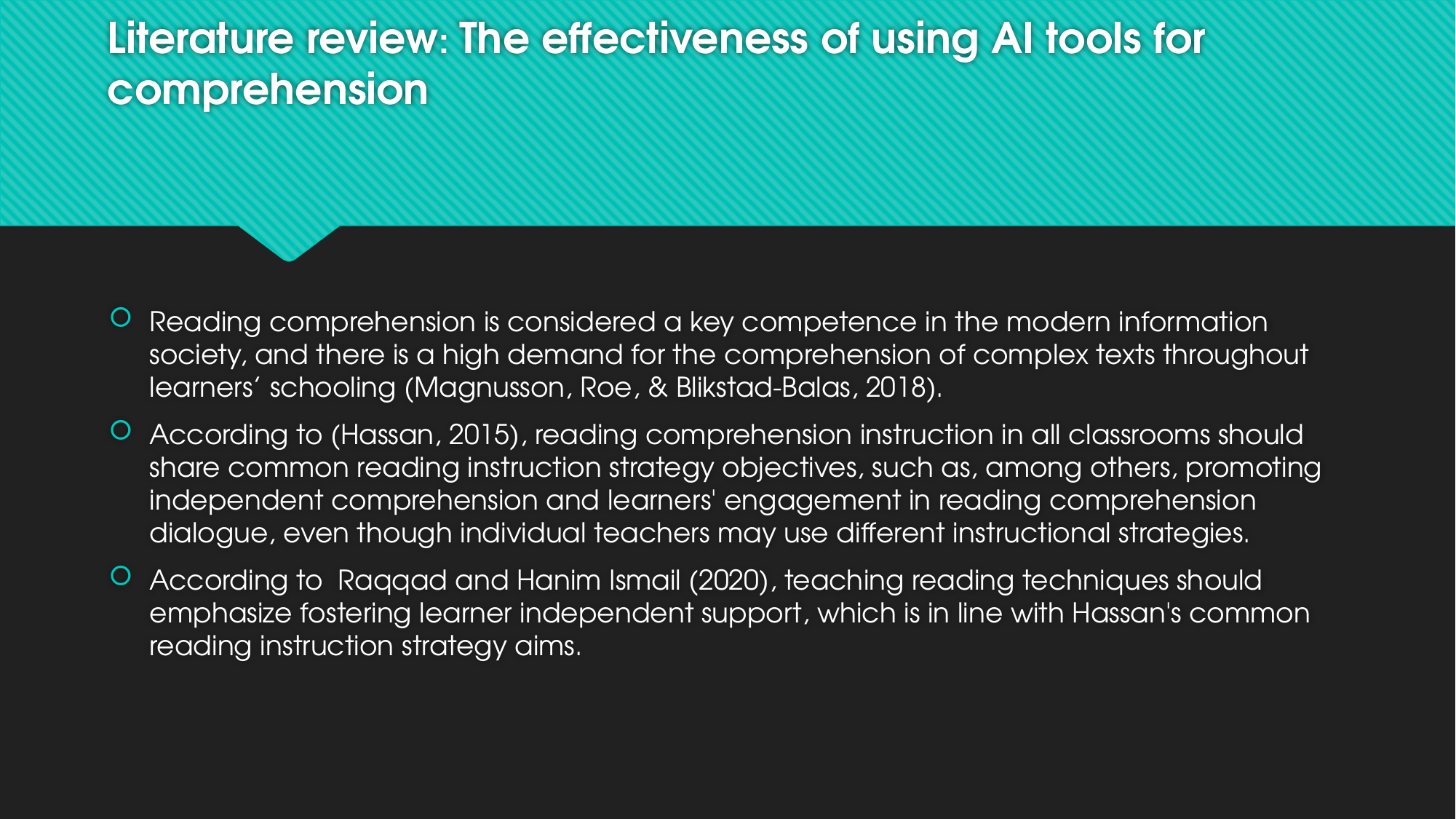

# Literature review: The effectiveness of using AI tools for comprehension
Reading comprehension is considered a key competence in the modern information society, and there is a high demand for the comprehension of complex texts throughout learners’ schooling (Magnusson, Roe, & Blikstad-Balas, 2018).
According to (Hassan, 2015), reading comprehension instruction in all classrooms should share common reading instruction strategy objectives, such as, among others, promoting independent comprehension and learners' engagement in reading comprehension dialogue, even though individual teachers may use different instructional strategies.
According to  Raqqad and Hanim Ismail (2020), teaching reading techniques should emphasize fostering learner independent support, which is in line with Hassan's common reading instruction strategy aims.